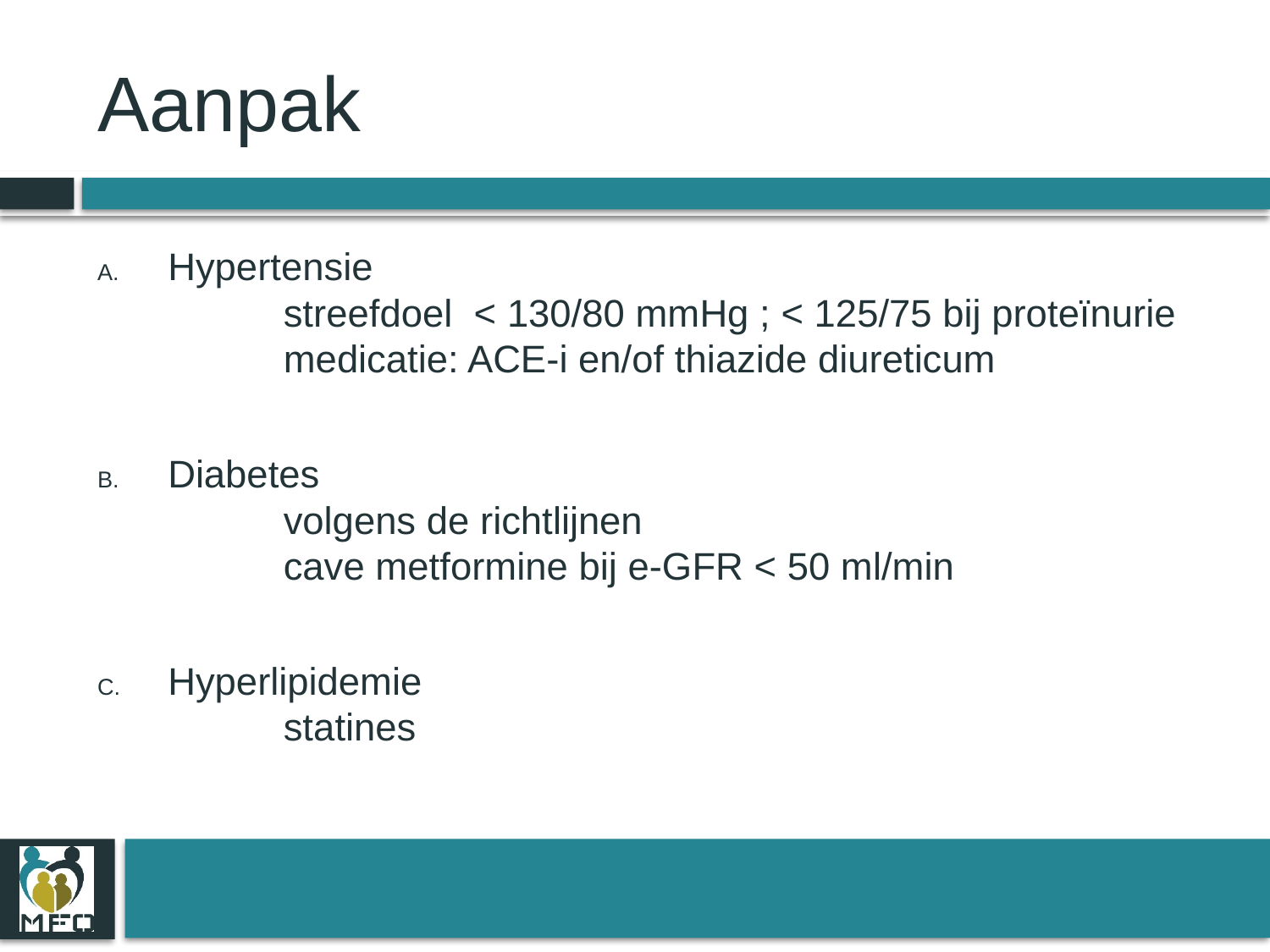

# Aanpak
Hypertensie
	streefdoel  < 130/80 mmHg ; < 125/75 bij proteïnurie
	medicatie: ACE-i en/of thiazide diureticum

Diabetes
	volgens de richtlijnen
	cave metformine bij e-GFR < 50 ml/min

Hyperlipidemie
	statines